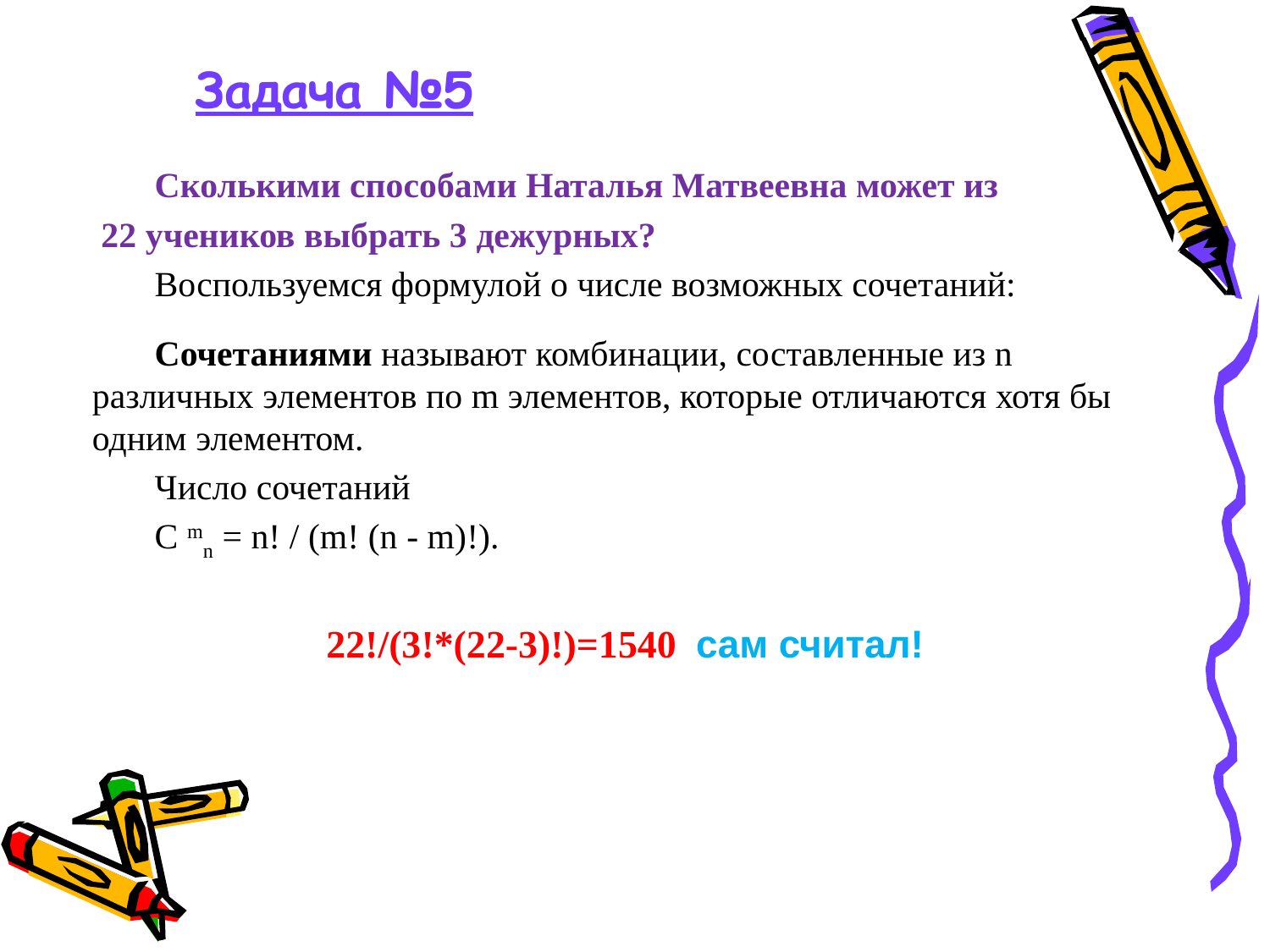

Задача №5
Сколькими способами Наталья Матвеевна может из
 22 учеников выбрать 3 дежурных?
Воспользуемся формулой о числе возможных сочетаний:

Сочетаниями называют комбинации, составленные из n различных элементов по m элементов, которые отличаются хотя бы одним элементом.
Число сочетаний
С mn = n! / (m! (n - m)!).

22!/(3!*(22-3)!)=1540  сам считал!